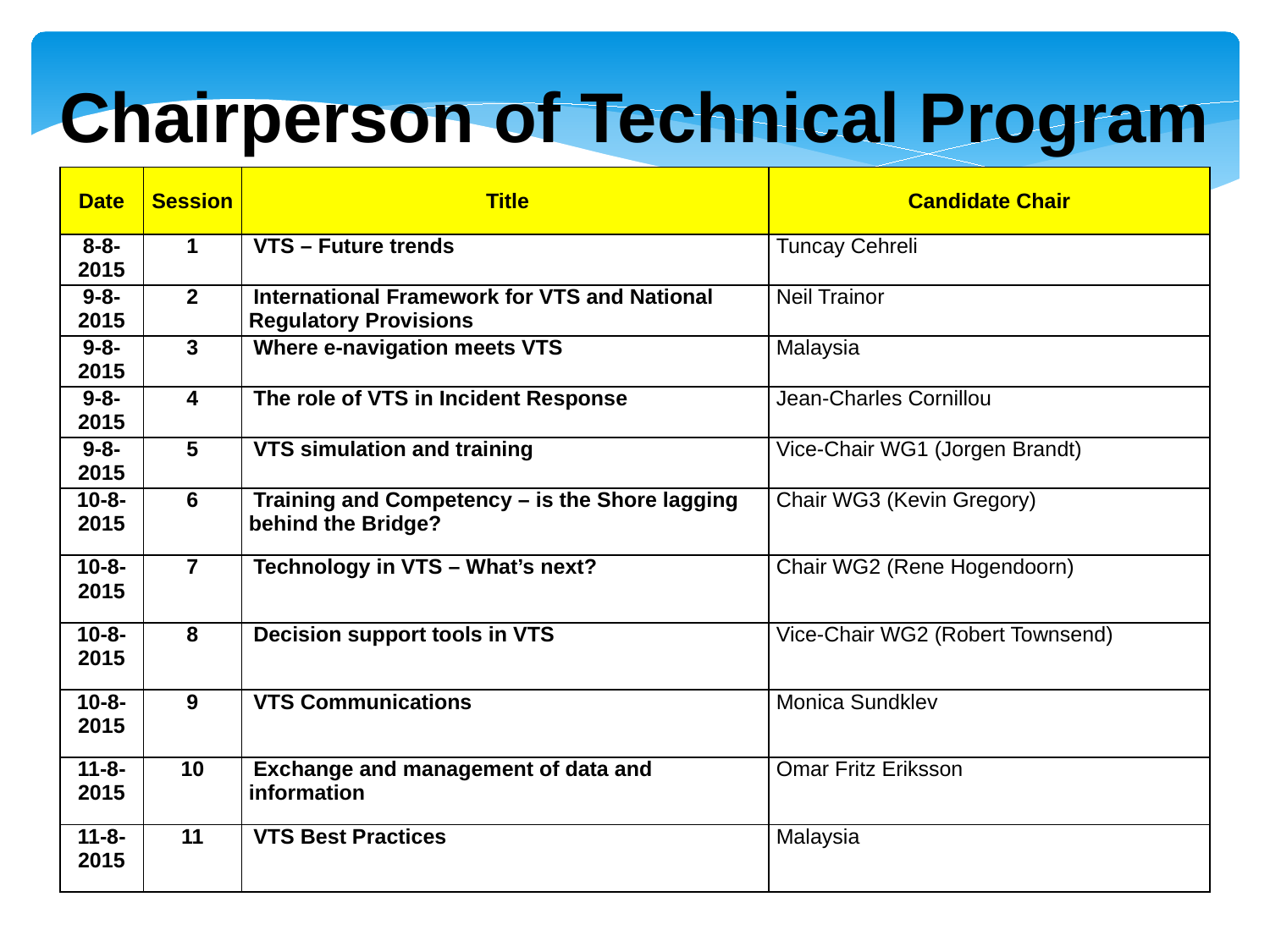

Chairperson of Technical Program
| Date | Session | Title | Candidate Chair |
| --- | --- | --- | --- |
| 8-8-2015 | 1 | VTS – Future trends | Tuncay Cehreli |
| 9-8-2015 | 2 | International Framework for VTS and National Regulatory Provisions | Neil Trainor |
| 9-8-2015 | 3 | Where e-navigation meets VTS | Malaysia |
| 9-8-2015 | 4 | The role of VTS in Incident Response | Jean-Charles Cornillou |
| 9-8-2015 | 5 | VTS simulation and training | Vice-Chair WG1 (Jorgen Brandt) |
| 10-8-2015 | 6 | Training and Competency – is the Shore lagging behind the Bridge? | Chair WG3 (Kevin Gregory) |
| 10-8-2015 | 7 | Technology in VTS – What’s next? | Chair WG2 (Rene Hogendoorn) |
| 10-8-2015 | 8 | Decision support tools in VTS | Vice-Chair WG2 (Robert Townsend) |
| 10-8-2015 | 9 | VTS Communications | Monica Sundklev |
| 11-8-2015 | 10 | Exchange and management of data and information | Omar Fritz Eriksson |
| 11-8-2015 | 11 | VTS Best Practices | Malaysia |